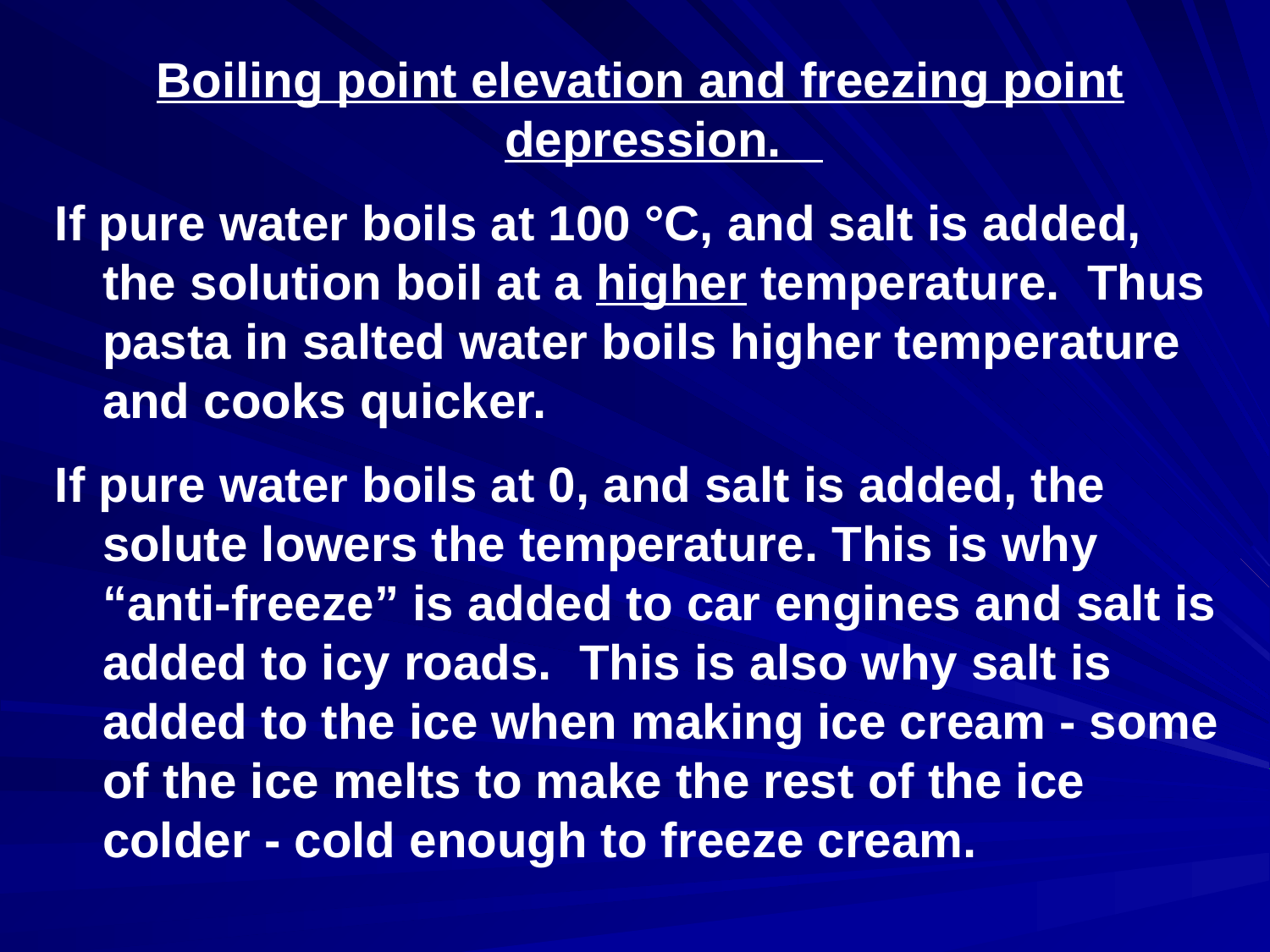

Boiling point elevation and freezing point depression.
If pure water boils at 100 °C, and salt is added, the solution boil at a higher temperature.  Thus pasta in salted water boils higher temperature and cooks quicker.
If pure water boils at 0, and salt is added, the solute lowers the temperature. This is why “anti-freeze” is added to car engines and salt is added to icy roads.  This is also why salt is added to the ice when making ice cream - some of the ice melts to make the rest of the ice colder - cold enough to freeze cream.